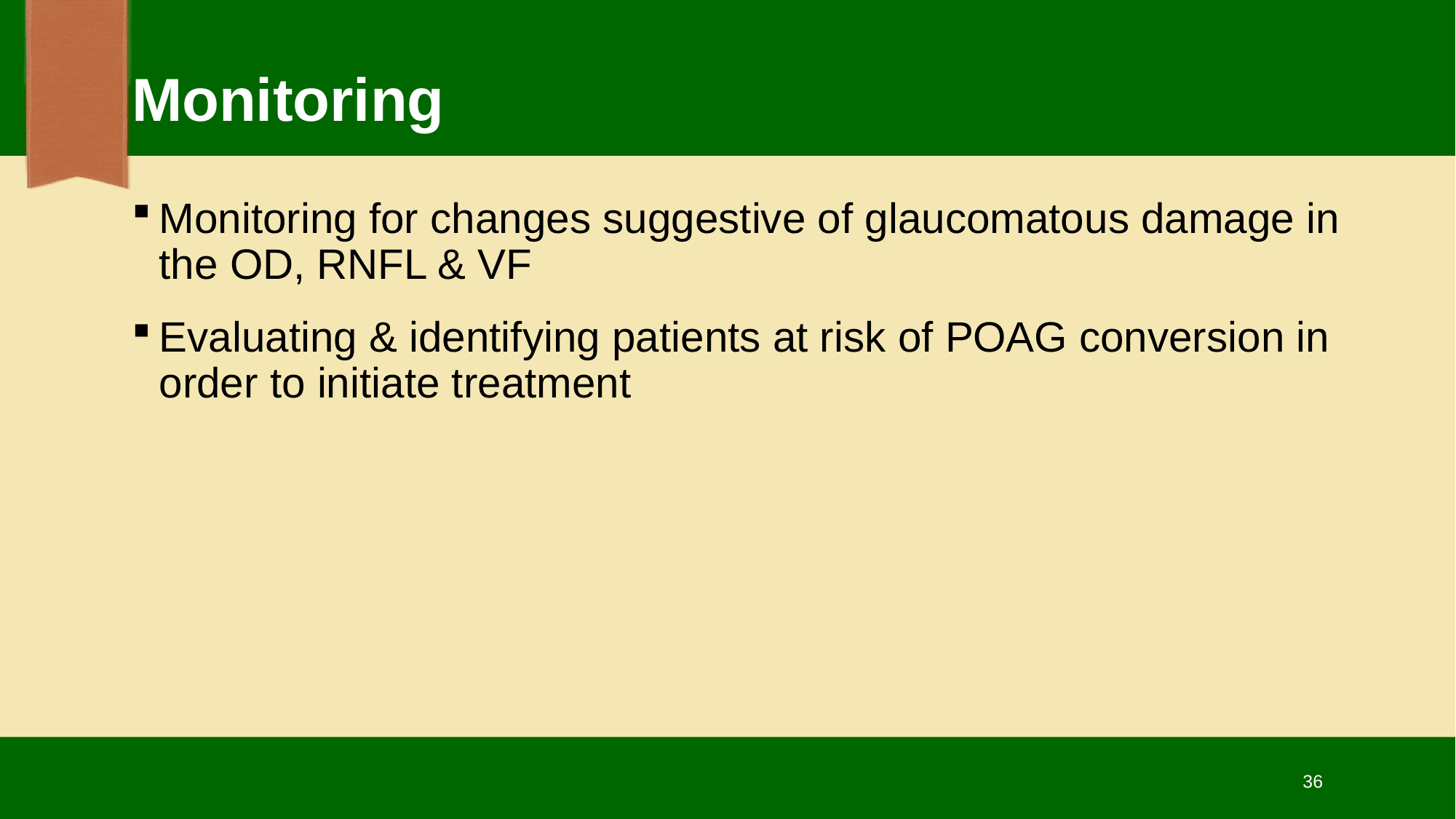

# Monitoring
Monitoring for changes suggestive of glaucomatous damage in the OD, RNFL & VF
Evaluating & identifying patients at risk of POAG conversion in order to initiate treatment

36